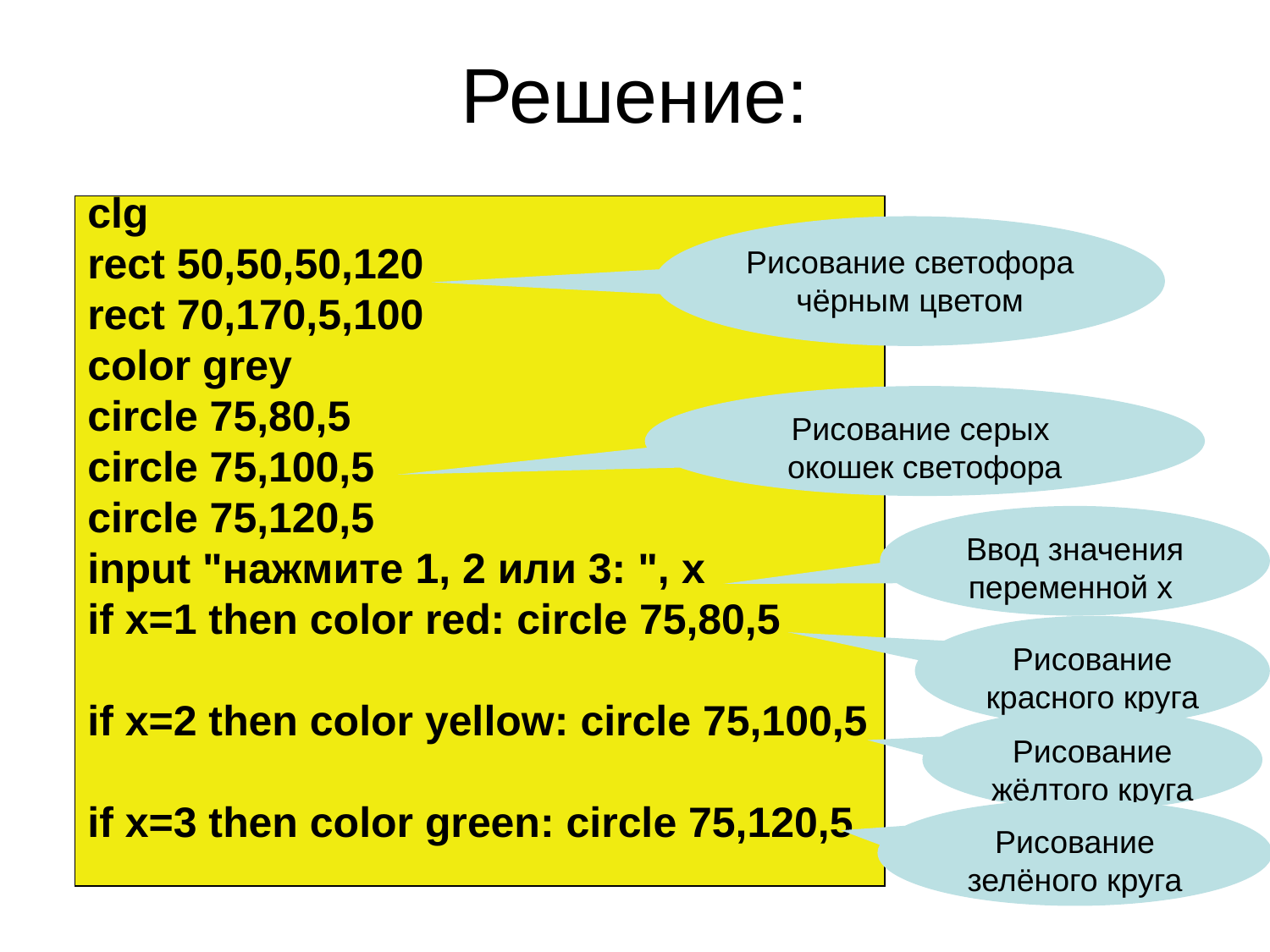

# Решение:
clg
rect 50,50,50,120
rect 70,170,5,100
color grey
circle 75,80,5
circle 75,100,5
circle 75,120,5
input "нажмите 1, 2 или 3: ", x
if x=1 then color red: circle 75,80,5

if x=2 then color yellow: circle 75,100,5

if x=3 then color green: circle 75,120,5

Рисование светофора чёрным цветом
Рисование серых  окошек светофора
Ввод значения переменной х
Рисование красного круга
Рисование жёлтого круга
Рисование зелёного круга